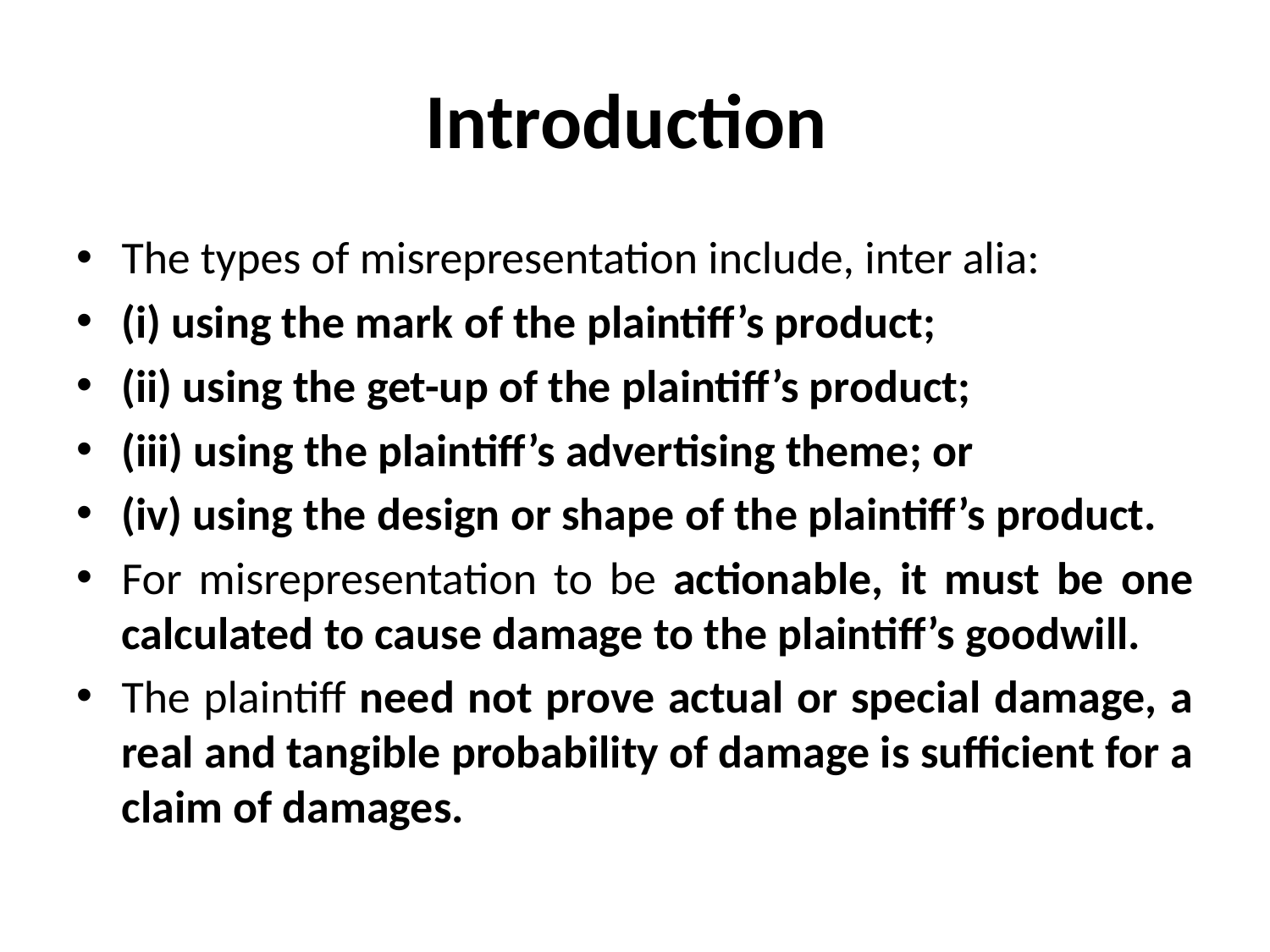

# Introduction
The types of misrepresentation include, inter alia:
(i) using the mark of the plaintiff’s product;
(ii) using the get-up of the plaintiff’s product;
(iii) using the plaintiff’s advertising theme; or
(iv) using the design or shape of the plaintiff’s product.
For misrepresentation to be actionable, it must be one calculated to cause damage to the plaintiff’s goodwill.
The plaintiff need not prove actual or special damage, a real and tangible probability of damage is sufficient for a claim of damages.